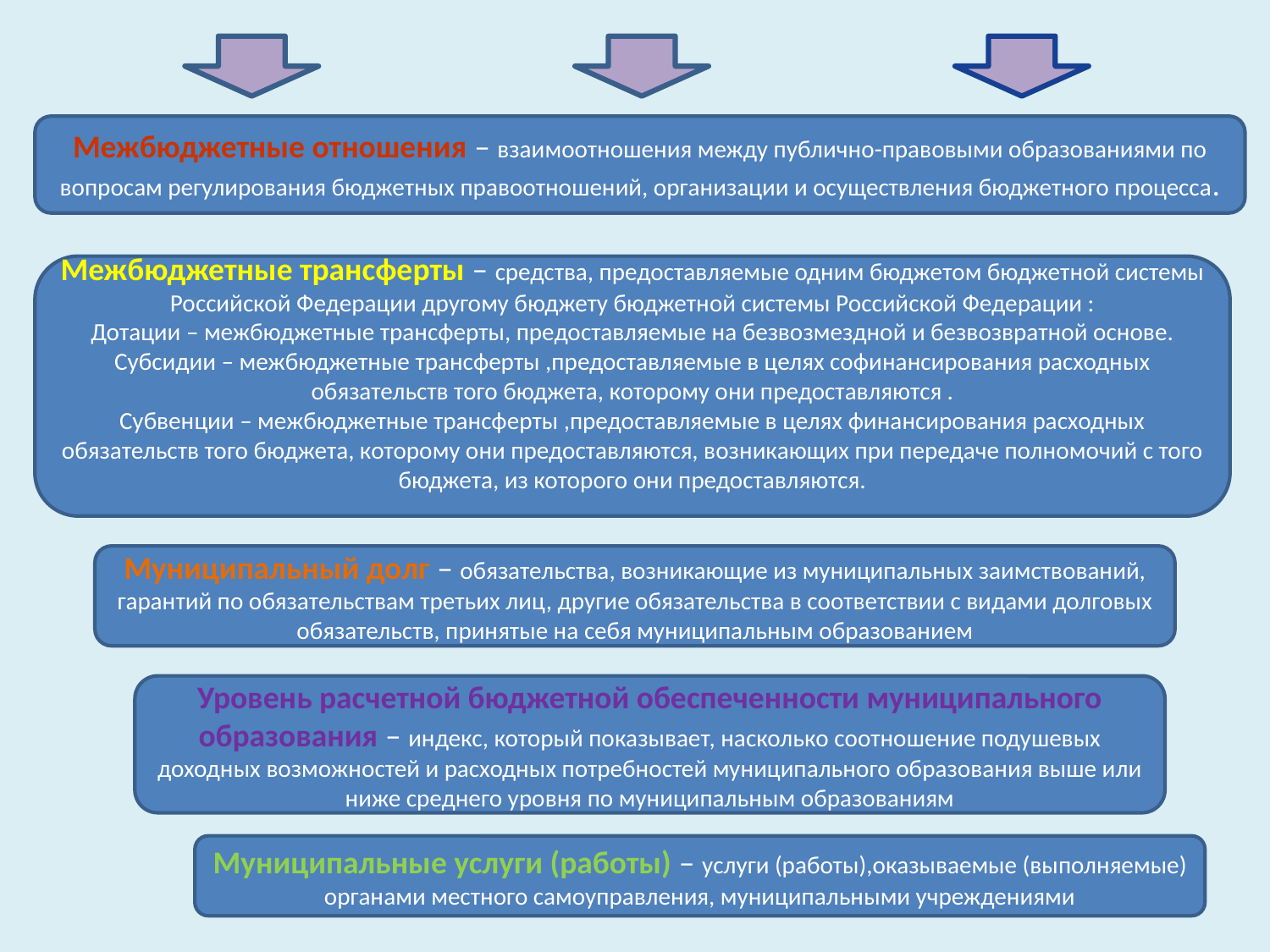

Межбюджетные отношения – взаимоотношения между публично-правовыми образованиями по вопросам регулирования бюджетных правоотношений, организации и осуществления бюджетного процесса.
Межбюджетные трансферты – средства, предоставляемые одним бюджетом бюджетной системы Российской Федерации другому бюджету бюджетной системы Российской Федерации :
Дотации – межбюджетные трансферты, предоставляемые на безвозмездной и безвозвратной основе.
Субсидии – межбюджетные трансферты ,предоставляемые в целях софинансирования расходных обязательств того бюджета, которому они предоставляются .
Субвенции – межбюджетные трансферты ,предоставляемые в целях финансирования расходных обязательств того бюджета, которому они предоставляются, возникающих при передаче полномочий с того бюджета, из которого они предоставляются.

Муниципальный долг – обязательства, возникающие из муниципальных заимствований, гарантий по обязательствам третьих лиц, другие обязательства в соответствии с видами долговых обязательств, принятые на себя муниципальным образованием
Уровень расчетной бюджетной обеспеченности муниципального образования – индекс, который показывает, насколько соотношение подушевых доходных возможностей и расходных потребностей муниципального образования выше или ниже среднего уровня по муниципальным образованиям
Муниципальные услуги (работы) – услуги (работы),оказываемые (выполняемые) органами местного самоуправления, муниципальными учреждениями